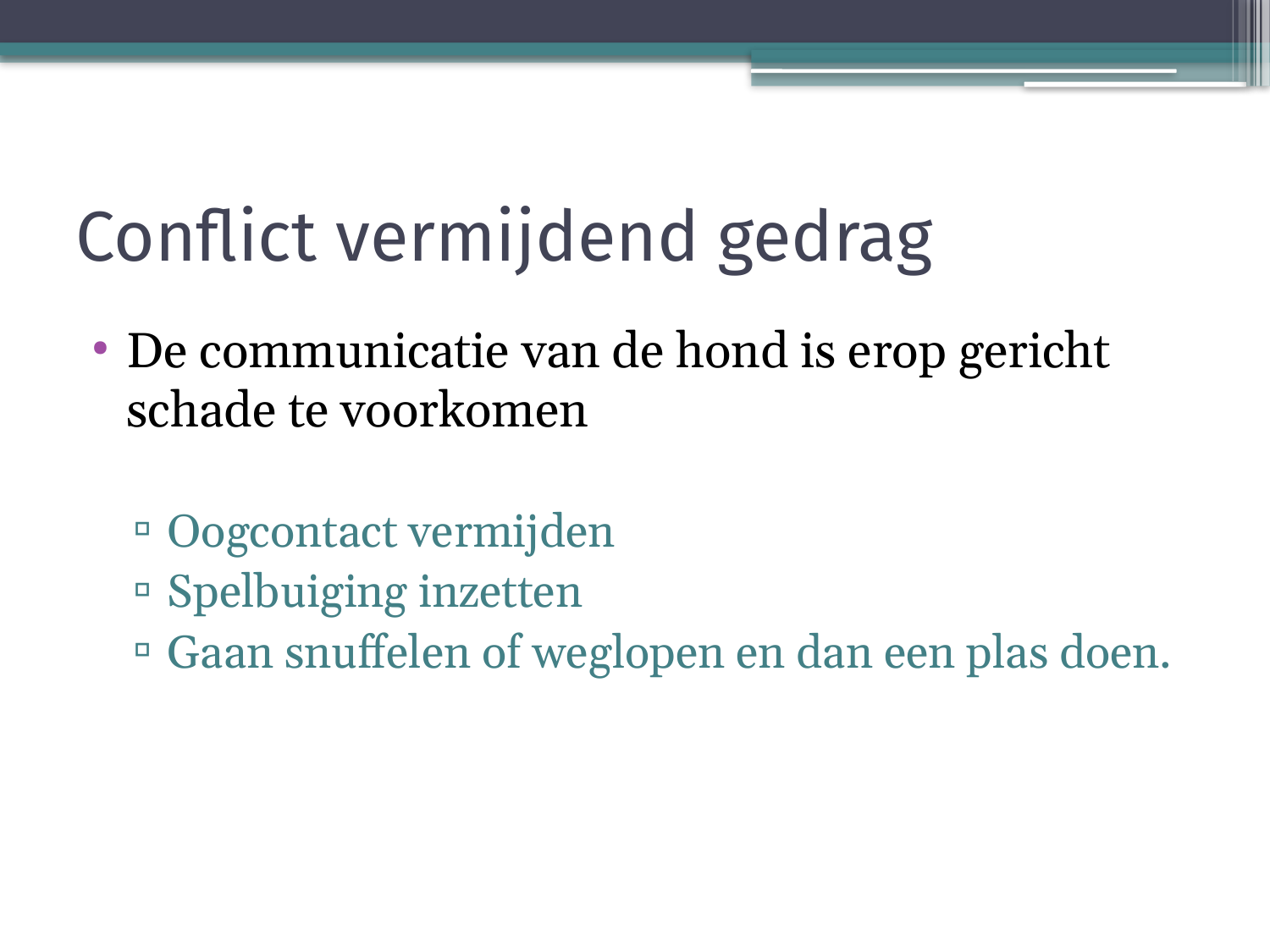

# Conflict vermijdend gedrag
De communicatie van de hond is erop gericht schade te voorkomen
Oogcontact vermijden
Spelbuiging inzetten
Gaan snuffelen of weglopen en dan een plas doen.